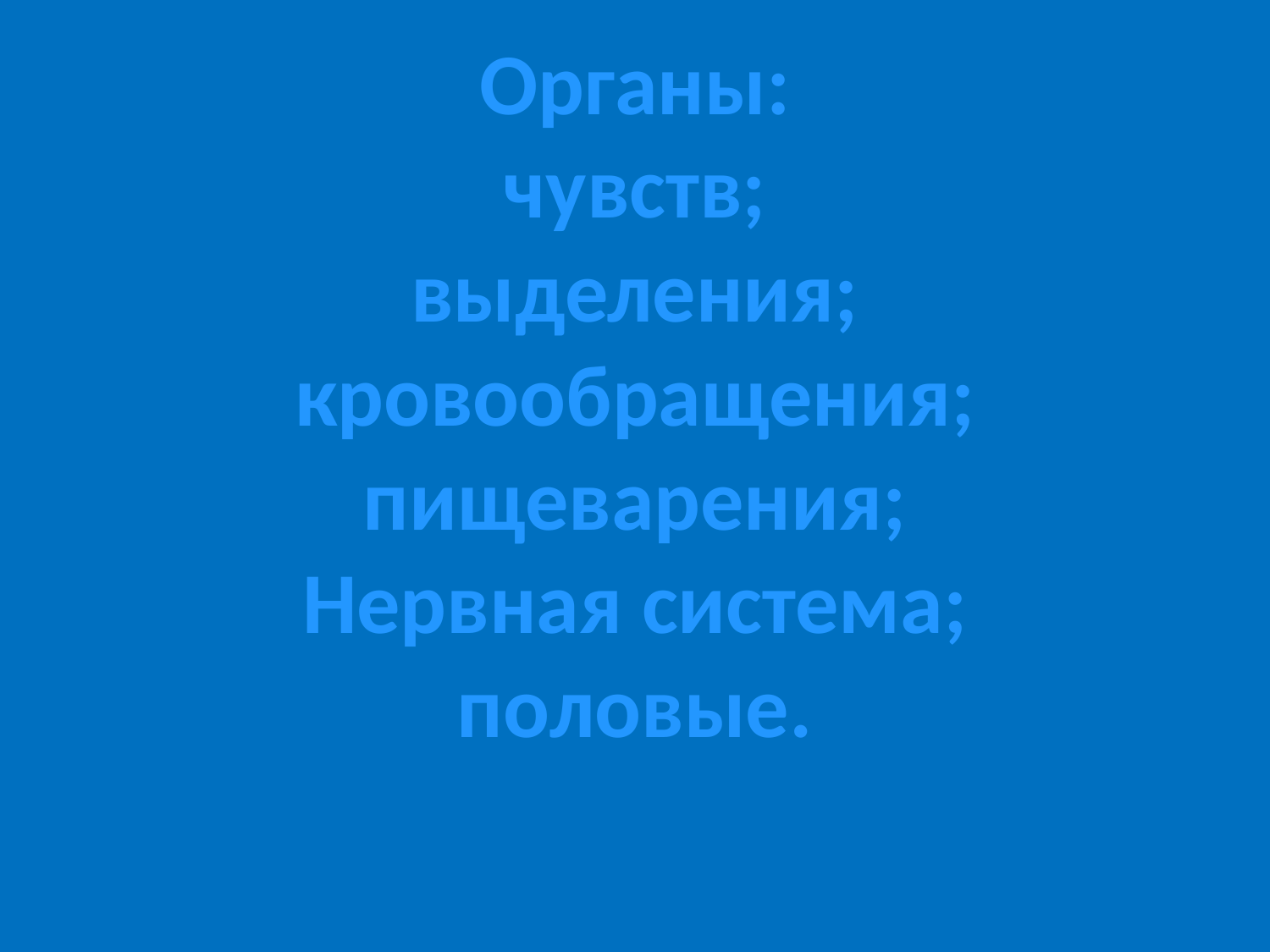

# Органы: чувств; выделения; кровообращения; пищеварения; Нервная система; половые.